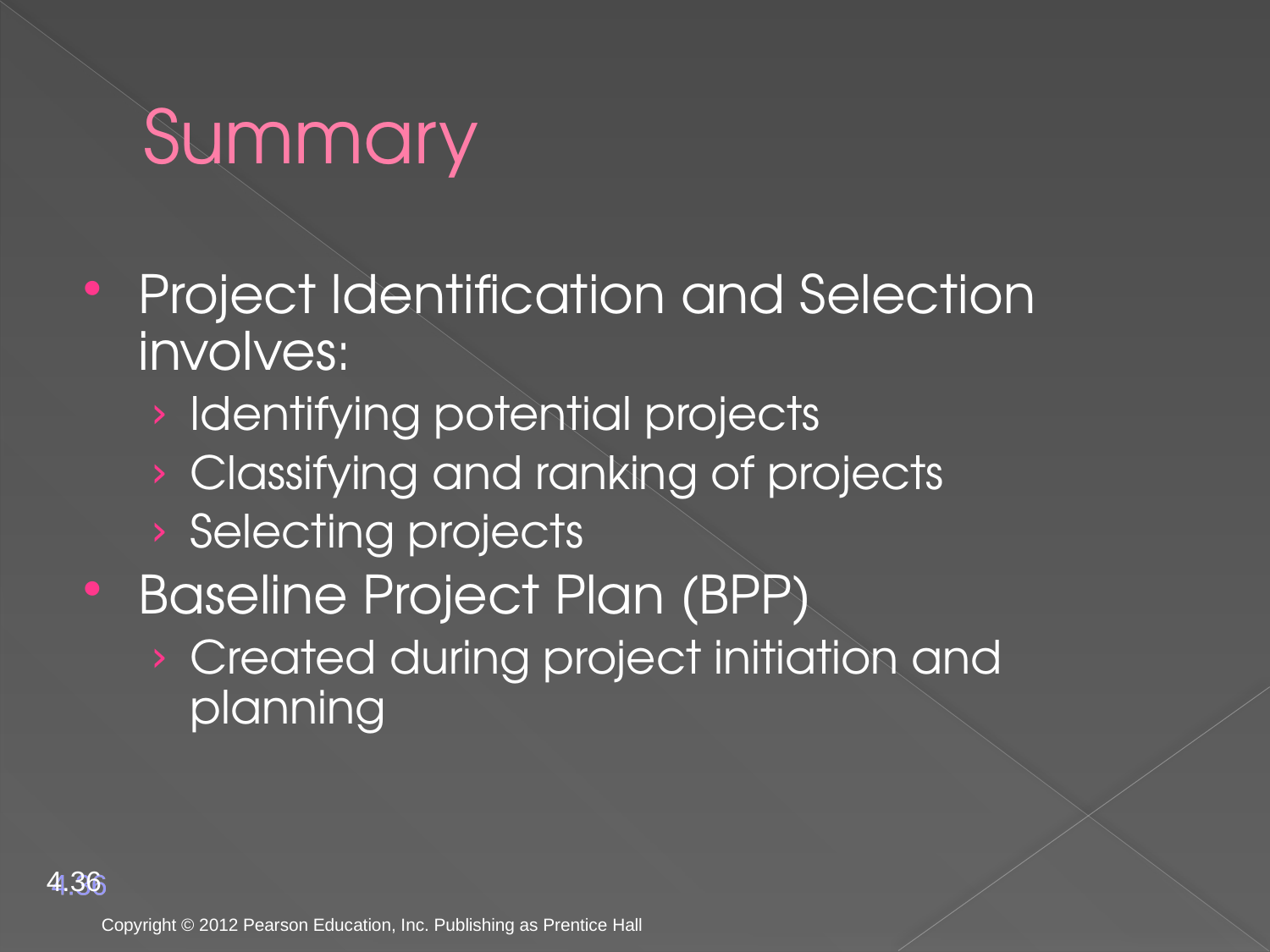

# Summary
Project Identification and Selection involves:
Identifying potential projects
Classifying and ranking of projects
Selecting projects
Baseline Project Plan (BPP)
Created during project initiation and planning

4.36
Copyright © 2012 Pearson Education, Inc. Publishing as Prentice Hall